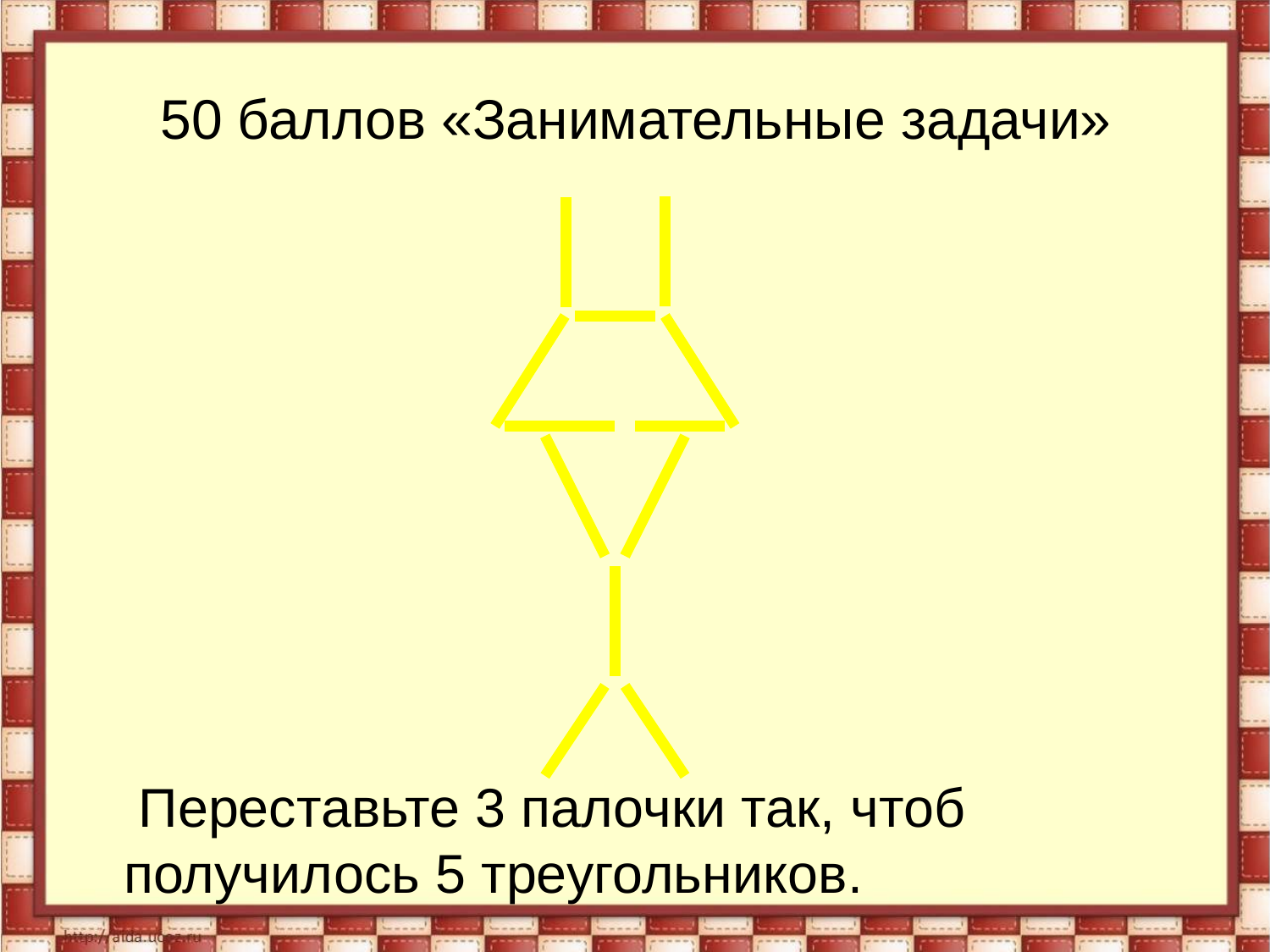

# 50 баллов «Занимательные задачи»

    Переставьте 3 палочки так, чтоб получилось 5 треугольников.